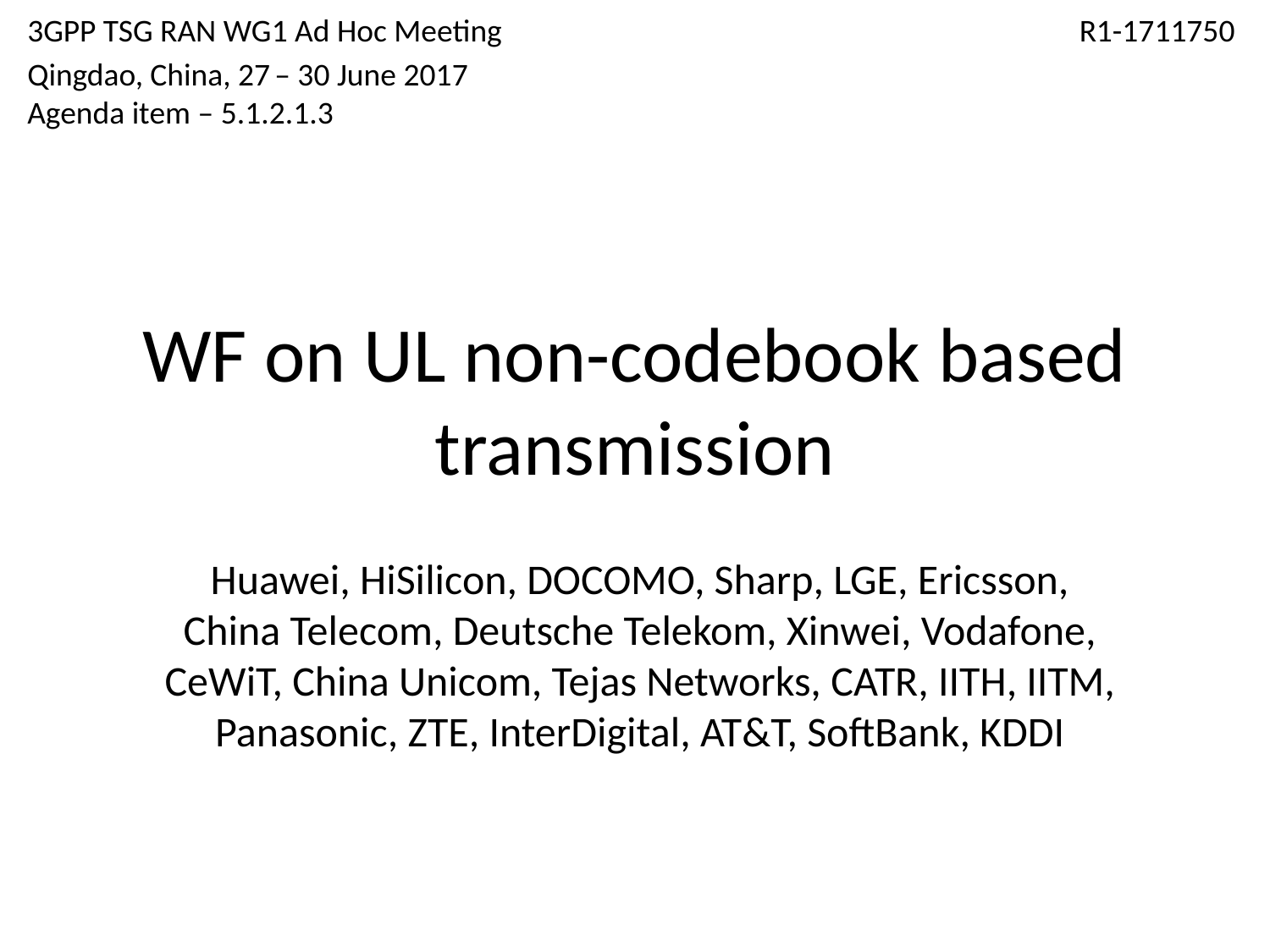

3GPP TSG RAN WG1 Ad Hoc Meeting				                	     R1-1711750
Qingdao, China, 27 – 30 June 2017
Agenda item – 5.1.2.1.3
# WF on UL non-codebook based transmission
Huawei, HiSilicon, DOCOMO, Sharp, LGE, Ericsson, China Telecom, Deutsche Telekom, Xinwei, Vodafone, CeWiT, China Unicom, Tejas Networks, CATR, IITH, IITM, Panasonic, ZTE, InterDigital, AT&T, SoftBank, KDDI